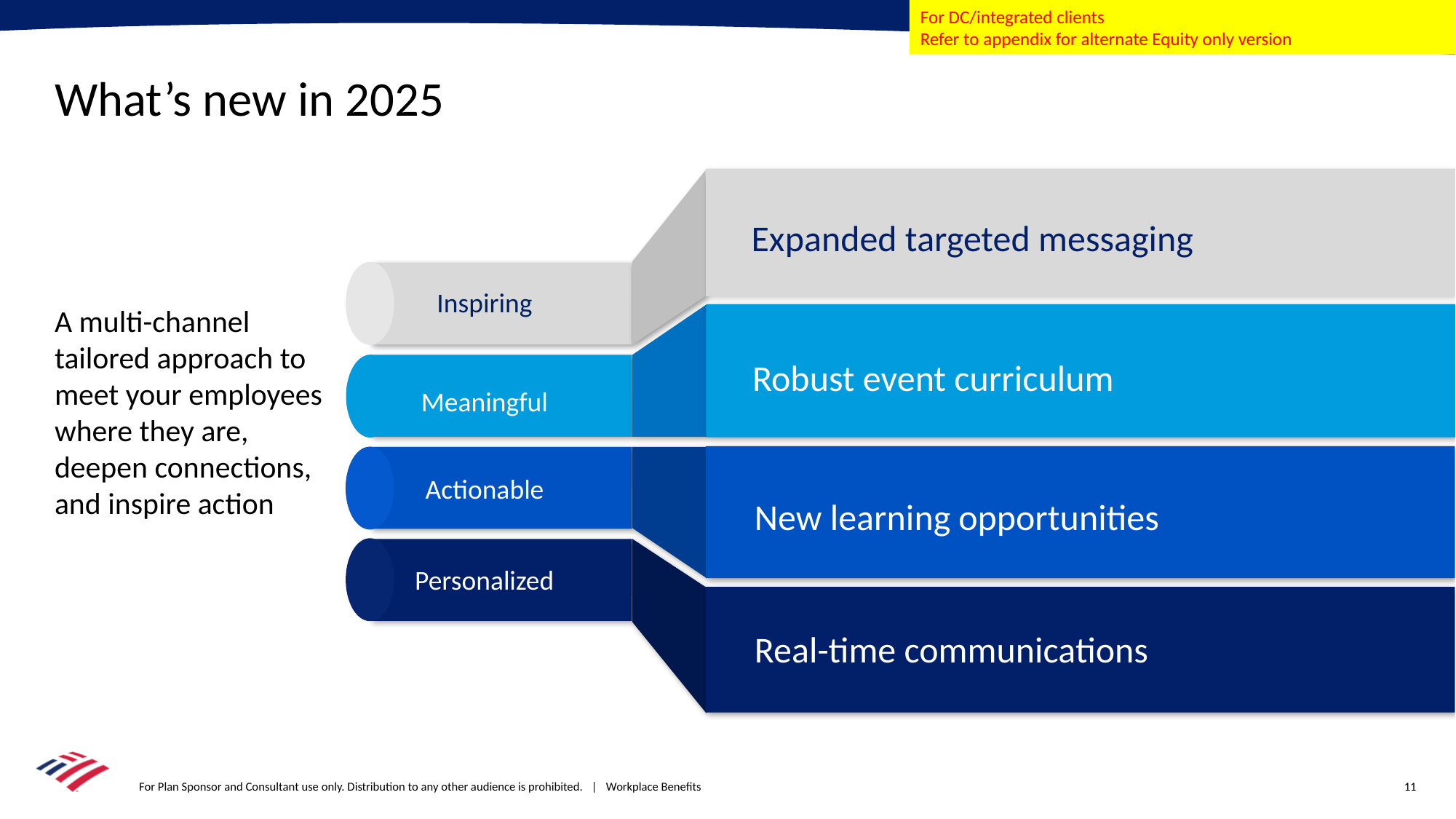

For DC/integrated clients
Refer to appendix for alternate Equity only version
# What’s new in 2025

Expanded targeted messaging

Inspiring

Robust event curriculum

Meaningful

Actionable
New learning opportunities

Personalized

Real-time communications
A multi-channel tailored approach to meet your employees where they are, deepen connections, and inspire action
11